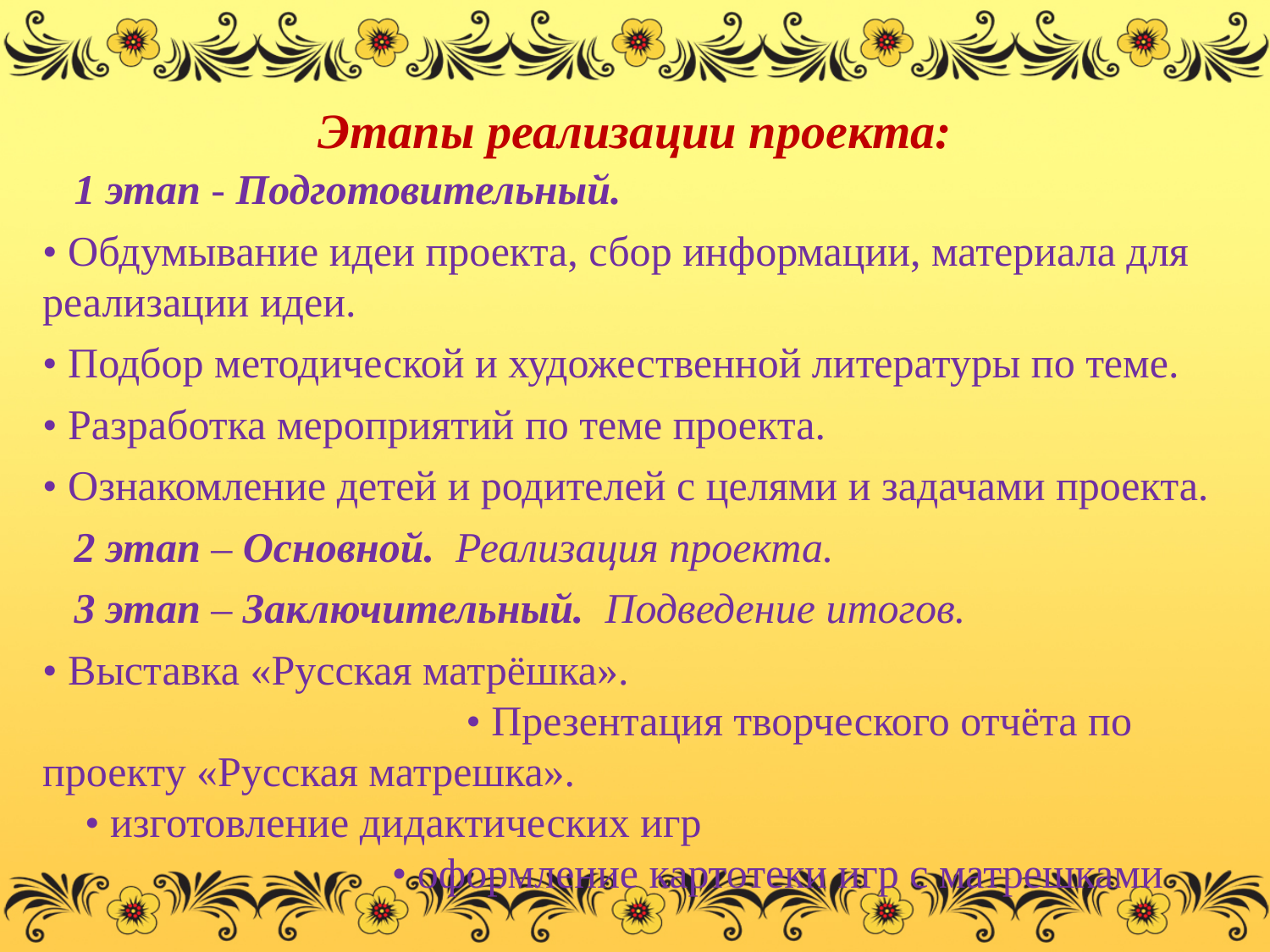

Этапы реализации проекта:
   1 этап - Подготовительный.
• Обдумывание идеи проекта, сбор информации, материала для реализации идеи.
• Подбор методической и художественной литературы по теме.
• Разработка мероприятий по теме проекта.
• Ознакомление детей и родителей с целями и задачами проекта.
   2 этап – Основной.  Реализация проекта.
   3 этап – Заключительный.  Подведение итогов.
• Выставка «Русская матрёшка».                                                                                                    • Презентация творческого отчёта по проекту «Русская матрешка».                                                                     • изготовление дидактических игр                                                                                      • оформление картотеки игр с матрешками